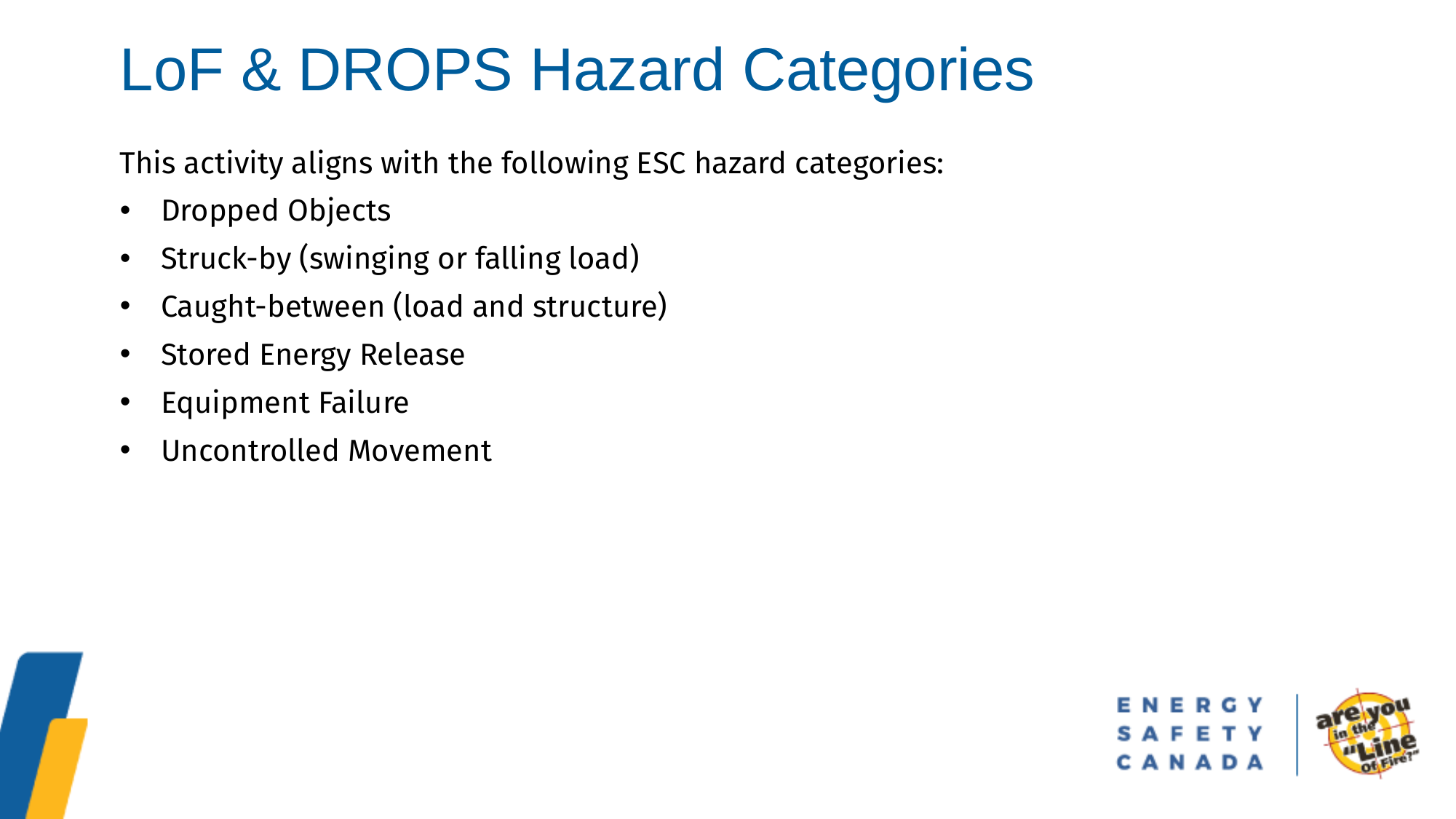

LoF & DROPS Hazard Categories
This activity aligns with the following ESC hazard categories:
Dropped Objects
Struck-by (swinging or falling load)
Caught-between (load and structure)
Stored Energy Release
Equipment Failure
Uncontrolled Movement